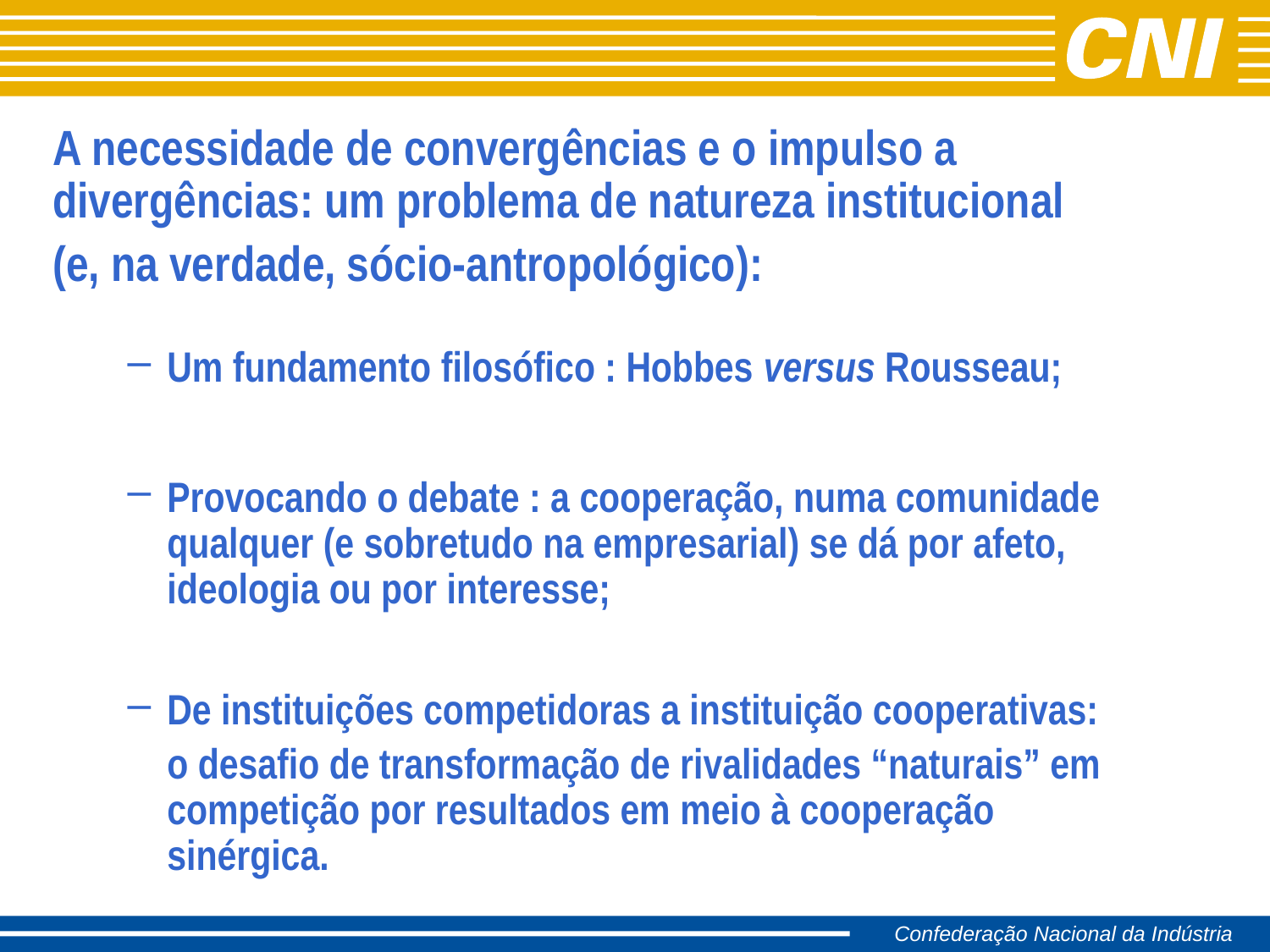

A necessidade de convergências e o impulso a divergências: um problema de natureza institucional
(e, na verdade, sócio-antropológico):

Um fundamento filosófico : Hobbes versus Rousseau;

Provocando o debate : a cooperação, numa comunidade qualquer (e sobretudo na empresarial) se dá por afeto, ideologia ou por interesse;

De instituições competidoras a instituição cooperativas:
	o desafio de transformação de rivalidades “naturais” em  competição por resultados em meio à cooperação sinérgica.